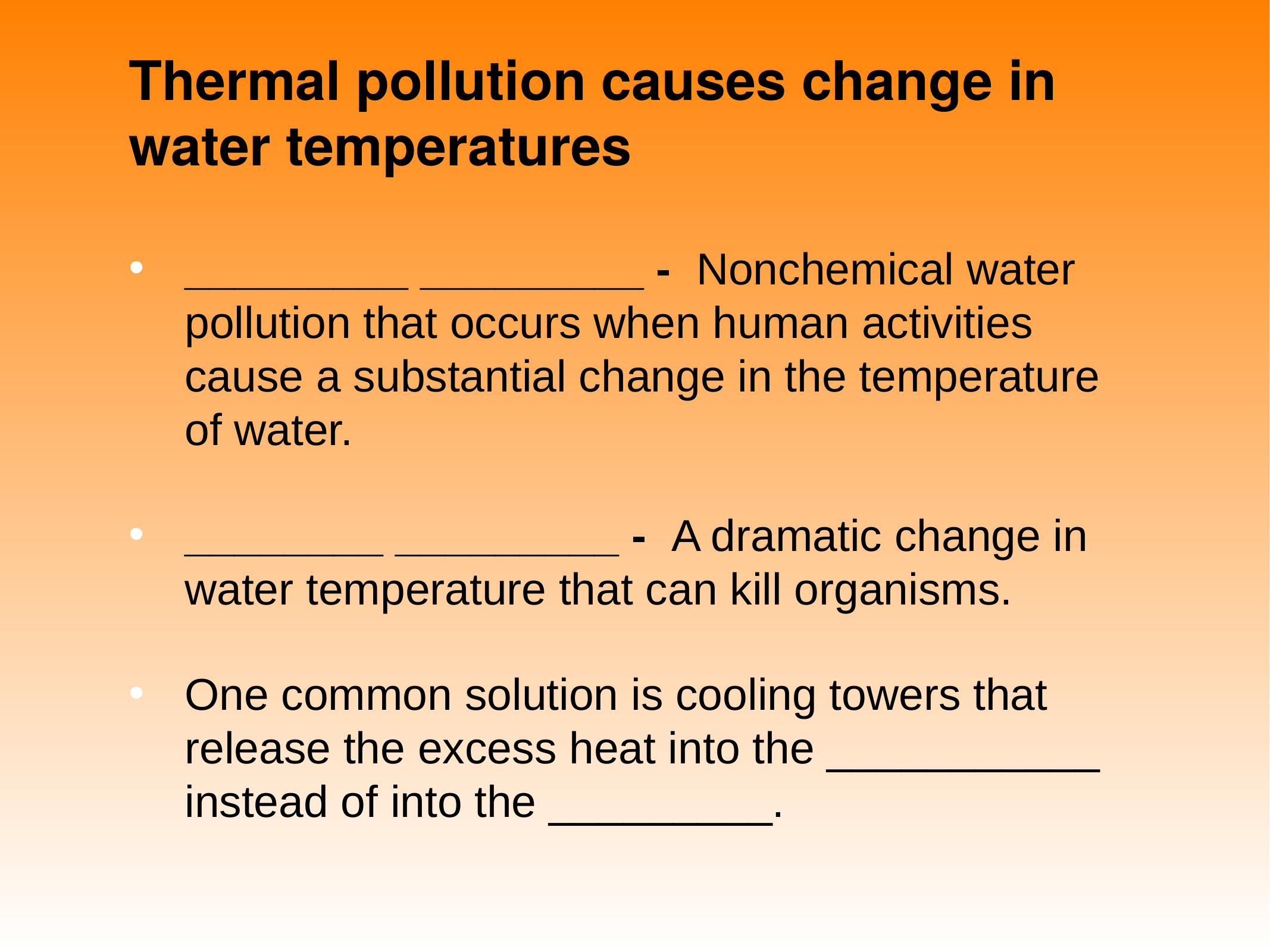

# Thermal pollution causes change in water temperatures
_________ _________ -  Nonchemical water pollution that occurs when human activities cause a substantial change in the temperature of water.
________ _________ -  A dramatic change in water temperature that can kill organisms.
One common solution is cooling towers that release the excess heat into the ___________ instead of into the _________.